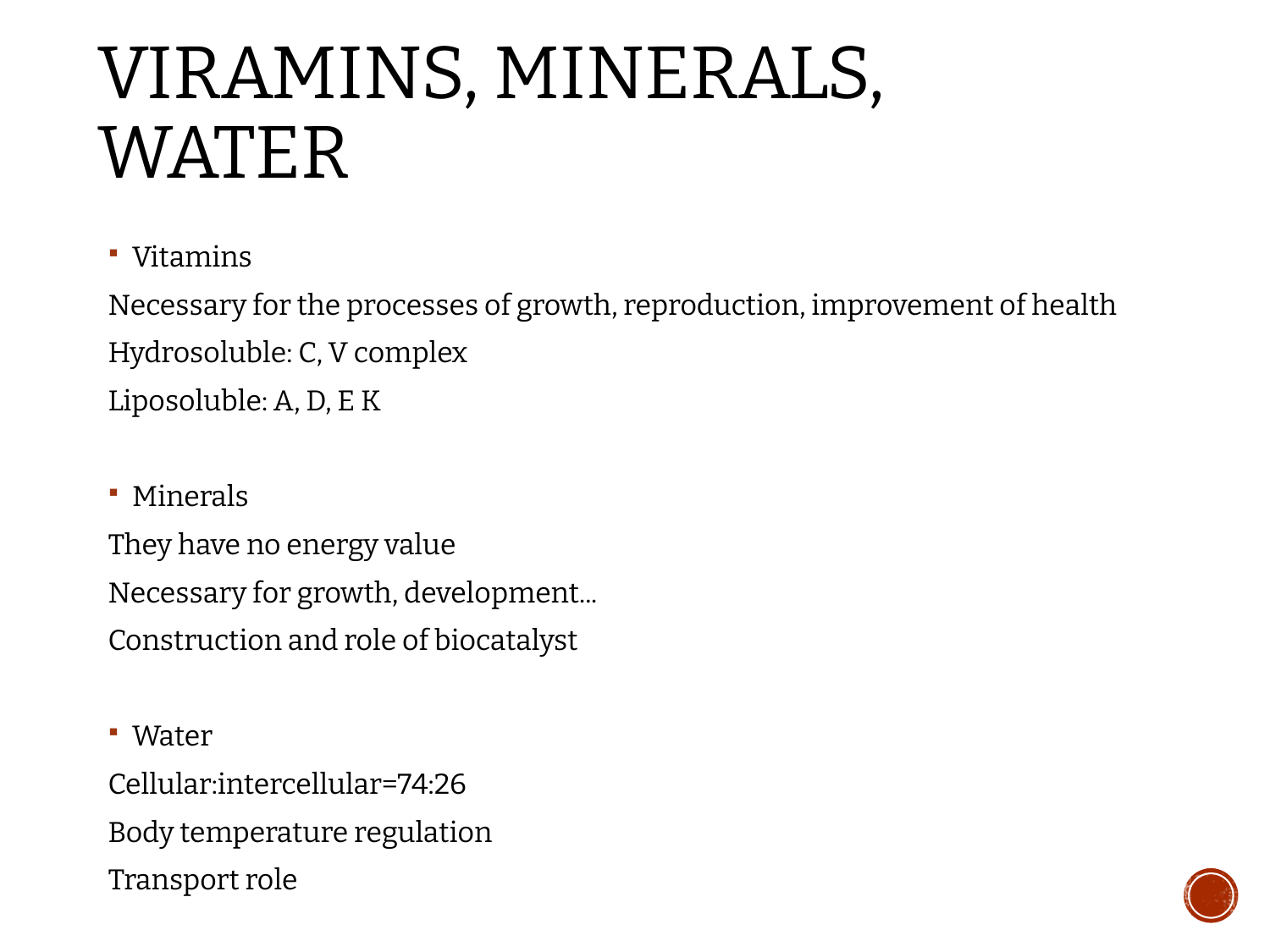

# Viramins, Minerals, water
Vitamins
Necessary for the processes of growth, reproduction, improvement of health
Hydrosoluble: C, V complex
Liposoluble: A, D, E K

Minerals
They have no energy value
Necessary for growth, development...
Construction and role of biocatalyst

Water
Cellular:intercellular=74:26
Body temperature regulation
Transport role